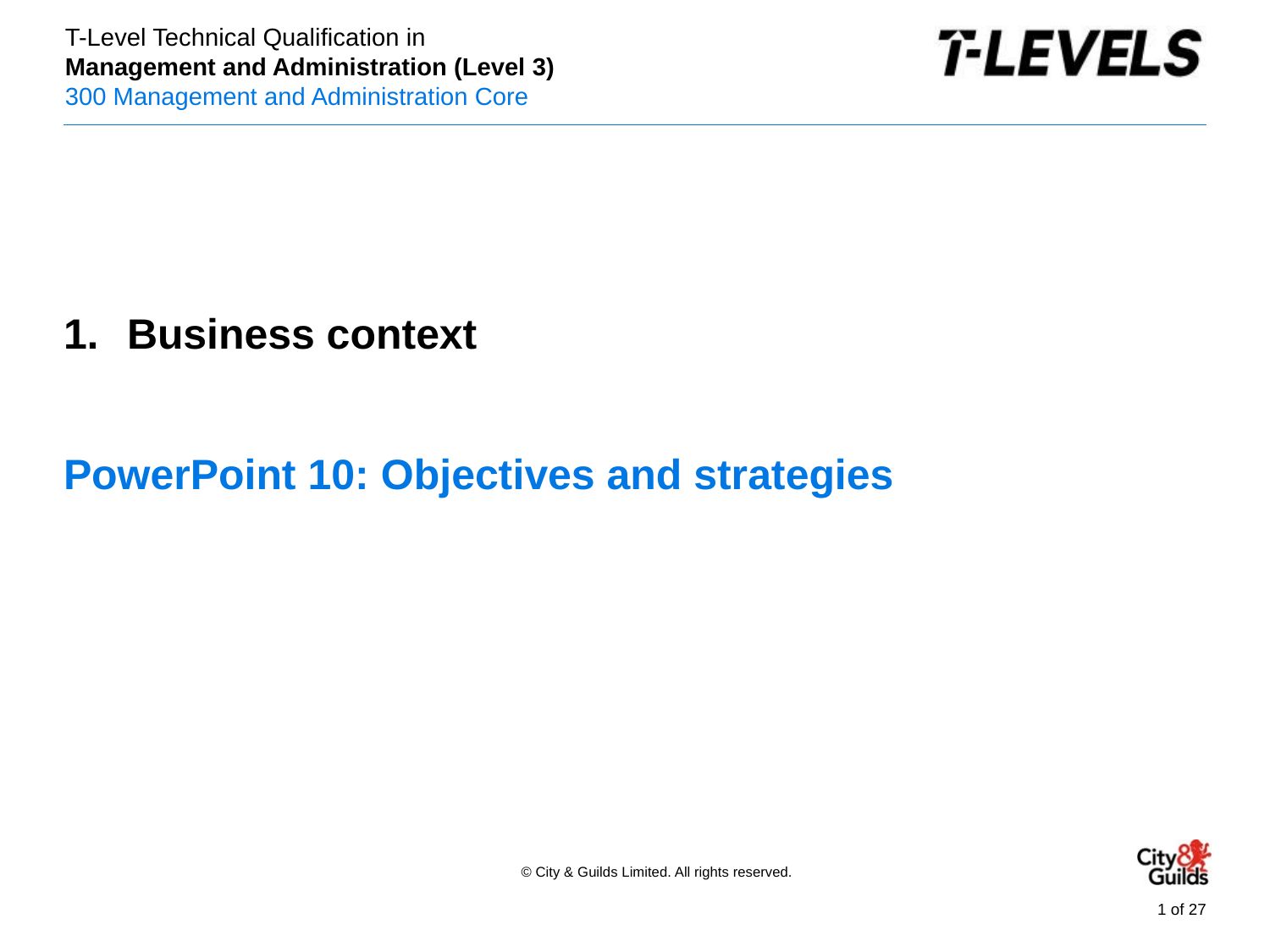

PowerPoint presentation
Business context
# PowerPoint 10: Objectives and strategies